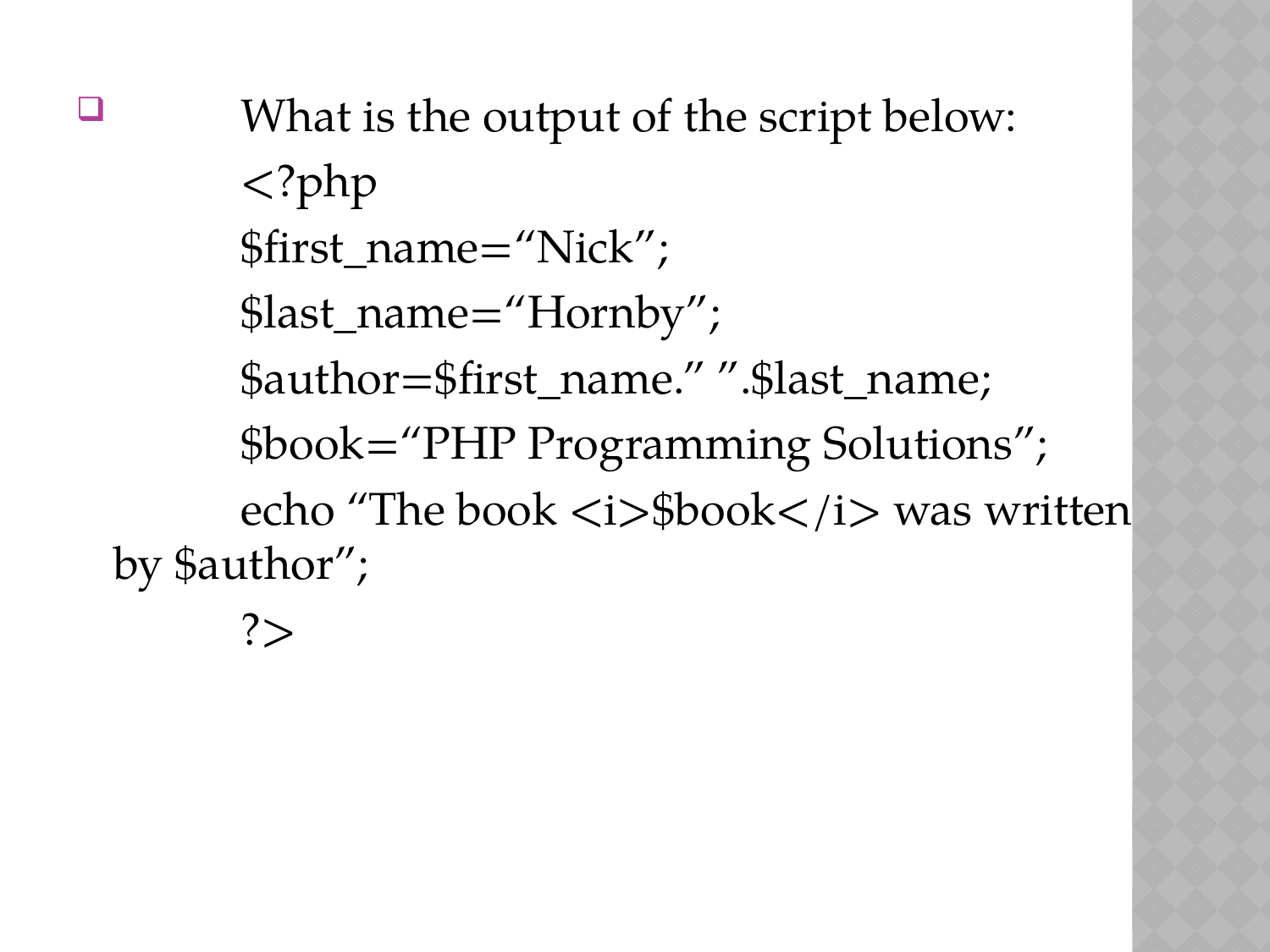

What is the output of the script below:
		<?php
		$first_name=“Nick”;
		$last_name=“Hornby”;
		$author=$first_name.” ”.$last_name;
		$book=“PHP Programming Solutions”;
		echo “The book <i>$book</i> was written by $author”;
		?>